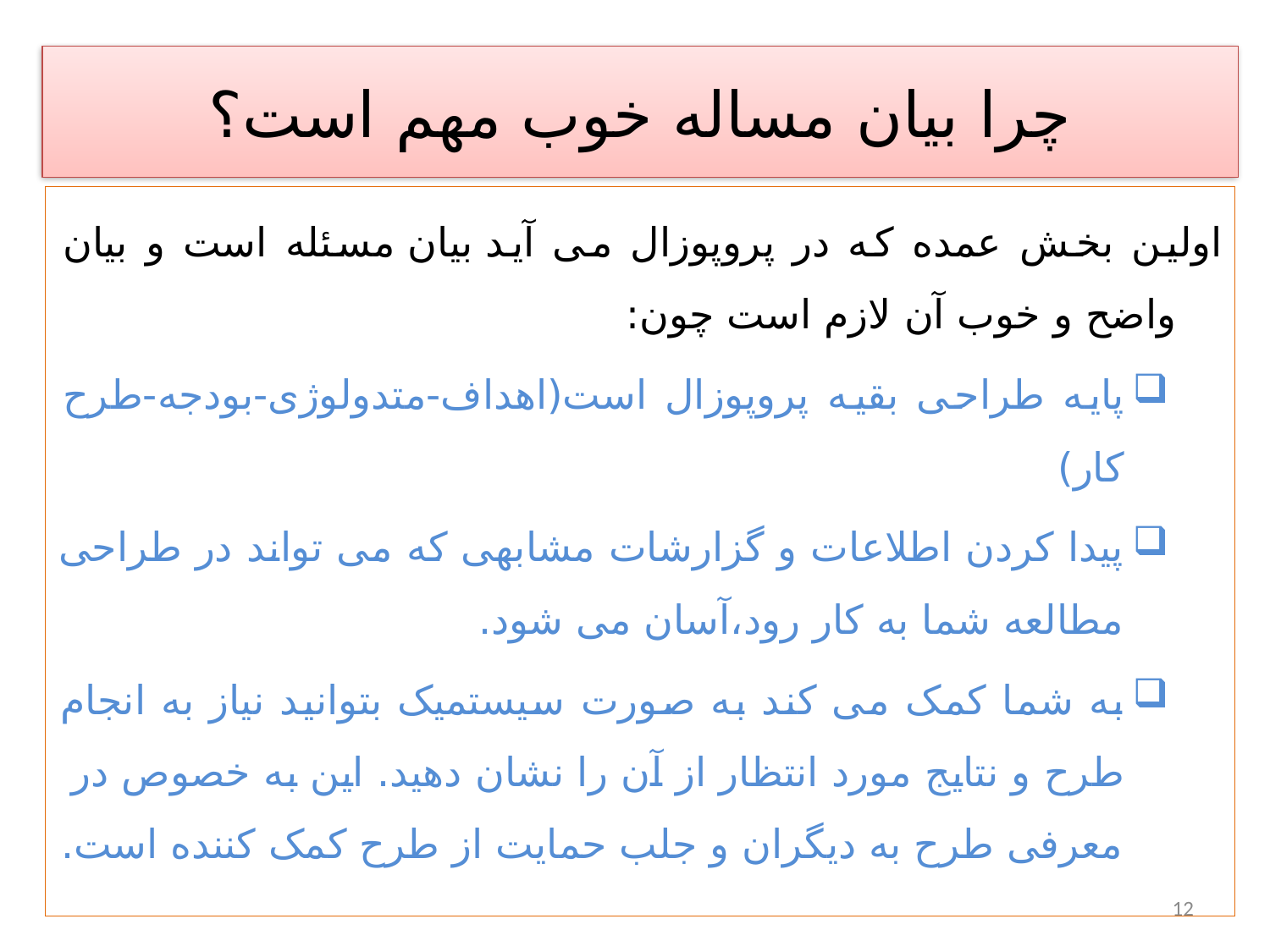

# چرا بیان مساله خوب مهم است؟
اولین بخش عمده که در پروپوزال می آید بيان مسئله است و بیان واضح و خوب آن لازم است چون:
پایه طراحی بقیه پروپوزال است(اهداف-متدولوژی-بودجه-طرح کار)
پیدا کردن اطلاعات و گزارشات مشابهی که می تواند در طراحی مطالعه شما به کار رود،آسان می شود.
به شما کمک می کند به صورت سیستمیک بتوانید نیاز به انجام طرح و نتایج مورد انتظار از آن را نشان دهید. این به خصوص در  معرفی طرح به دیگران و جلب حمایت از طرح کمک کننده است.
12